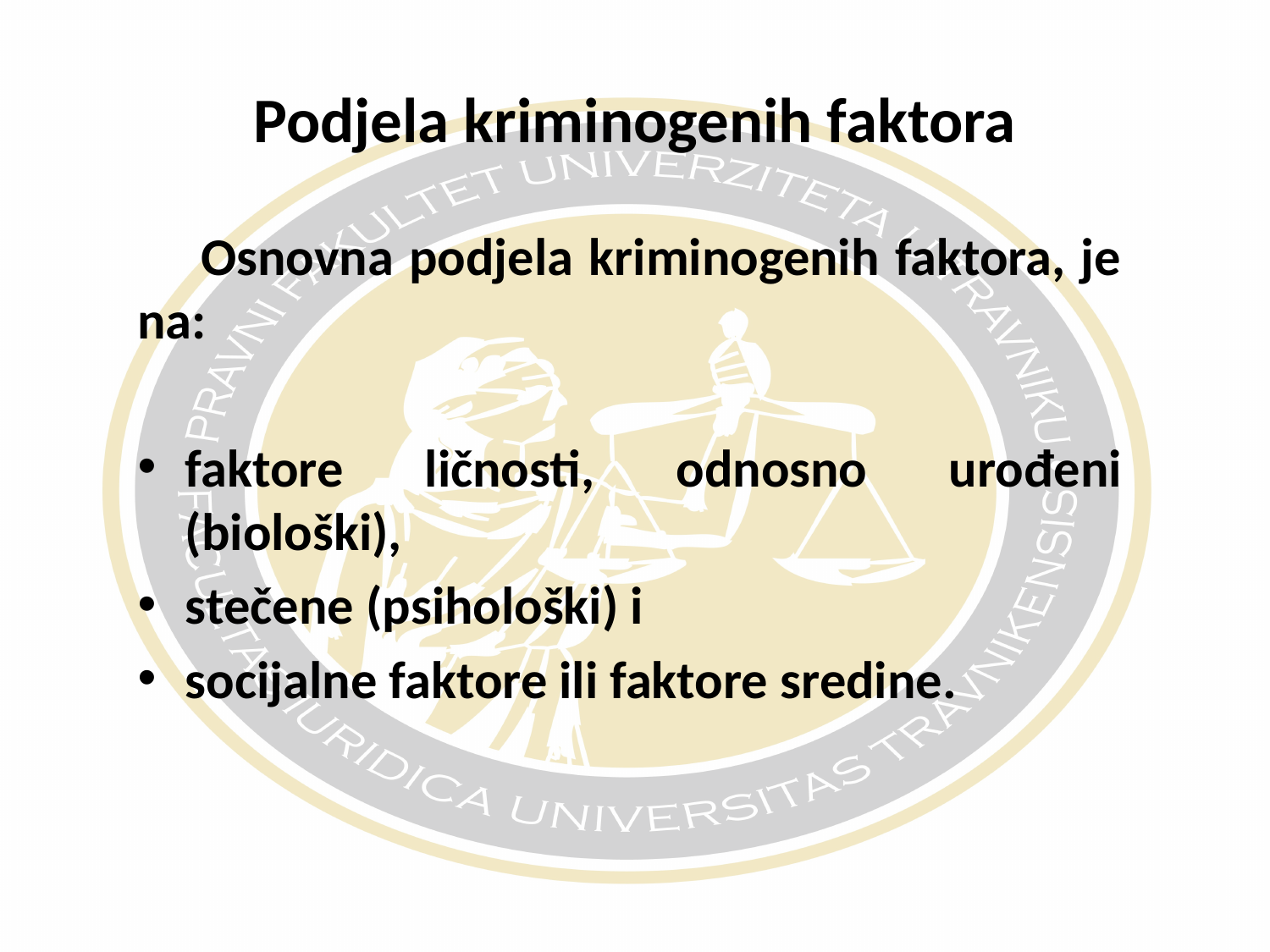

# Podjela kriminogenih faktora
    Osnovna podjela kriminogenih faktora, je na:

faktore ličnosti, odnosno urođeni (biološki),
stečene (psihološki) i
socijalne faktore ili faktore sredine.